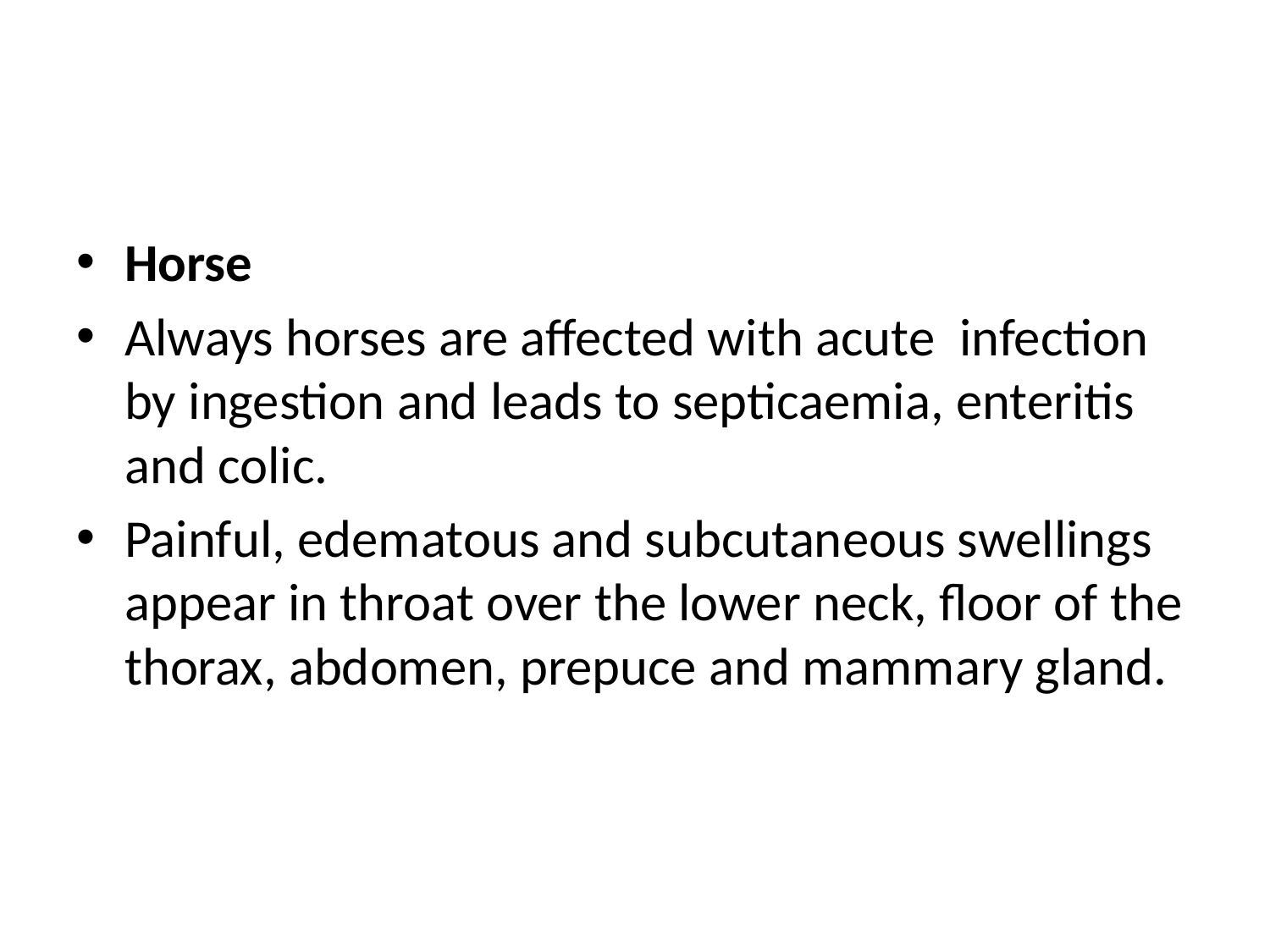

#
Horse
Always horses are affected with acute  infection by ingestion and leads to septicaemia, enteritis and colic.
Painful, edematous and subcutaneous swellings appear in throat over the lower neck, floor of the thorax, abdomen, prepuce and mammary gland.